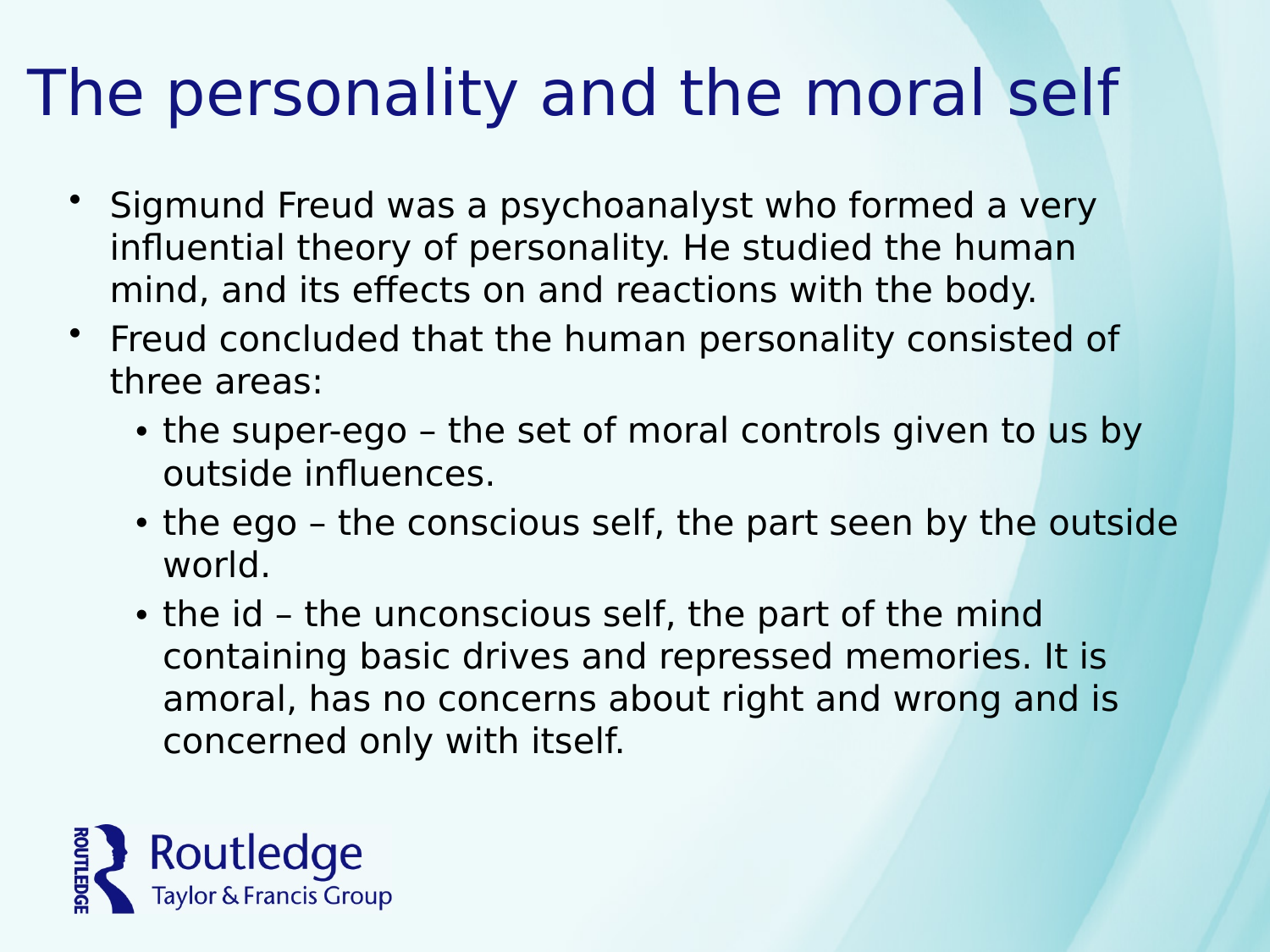

# The personality and the moral self
Sigmund Freud was a psychoanalyst who formed a very influential theory of personality. He studied the human mind, and its effects on and reactions with the body.
Freud concluded that the human personality consisted of three areas:
the super-ego – the set of moral controls given to us by outside influences.
the ego – the conscious self, the part seen by the outside world.
the id – the unconscious self, the part of the mind containing basic drives and repressed memories. It is amoral, has no concerns about right and wrong and is concerned only with itself.